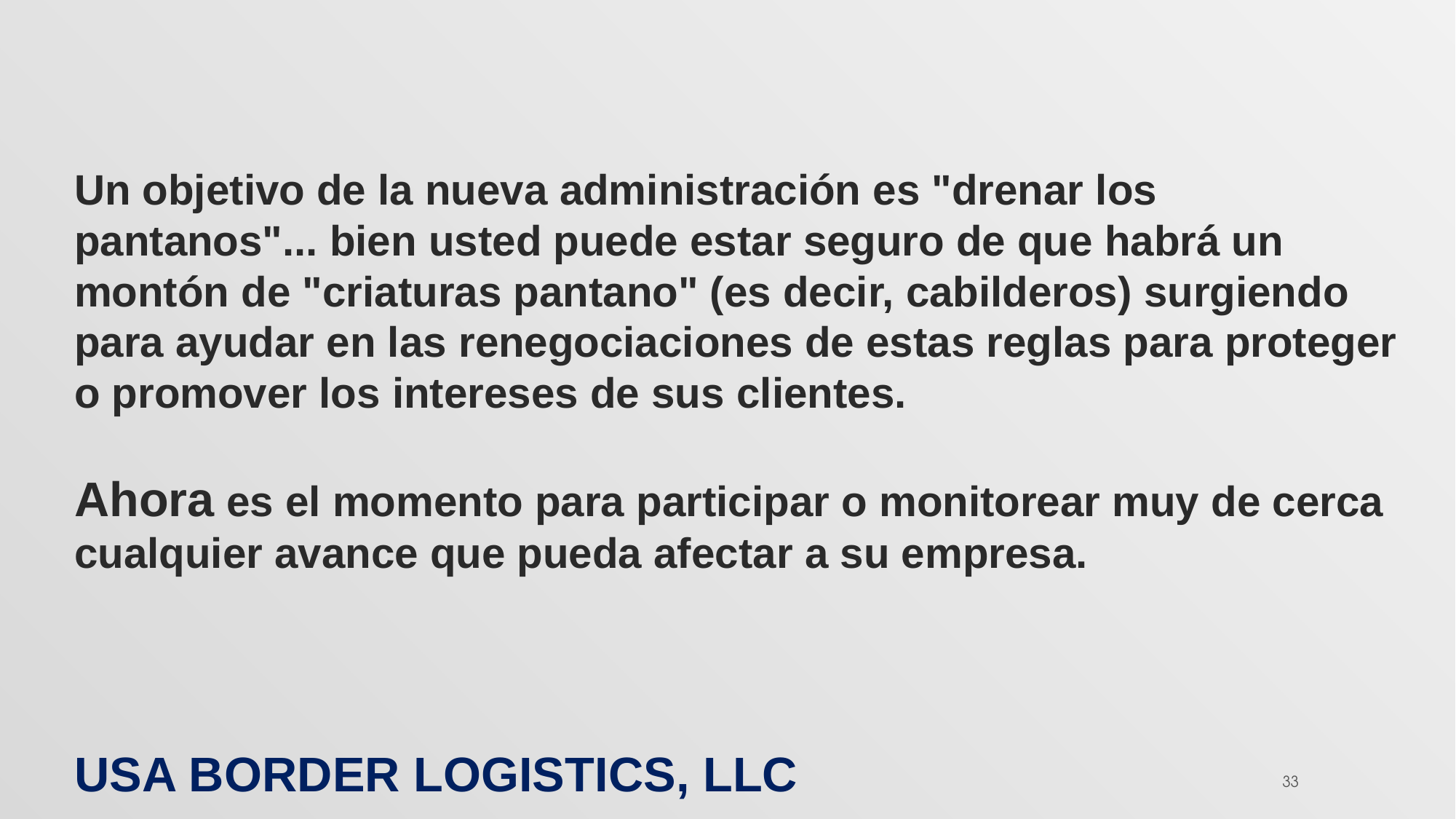

Un objetivo de la nueva administración es "drenar los pantanos"... bien usted puede estar seguro de que habrá un montón de "criaturas pantano" (es decir, cabilderos) surgiendo para ayudar en las renegociaciones de estas reglas para proteger o promover los intereses de sus clientes.
Ahora es el momento para participar o monitorear muy de cerca cualquier avance que pueda afectar a su empresa.
USA Border logistics, llc
33